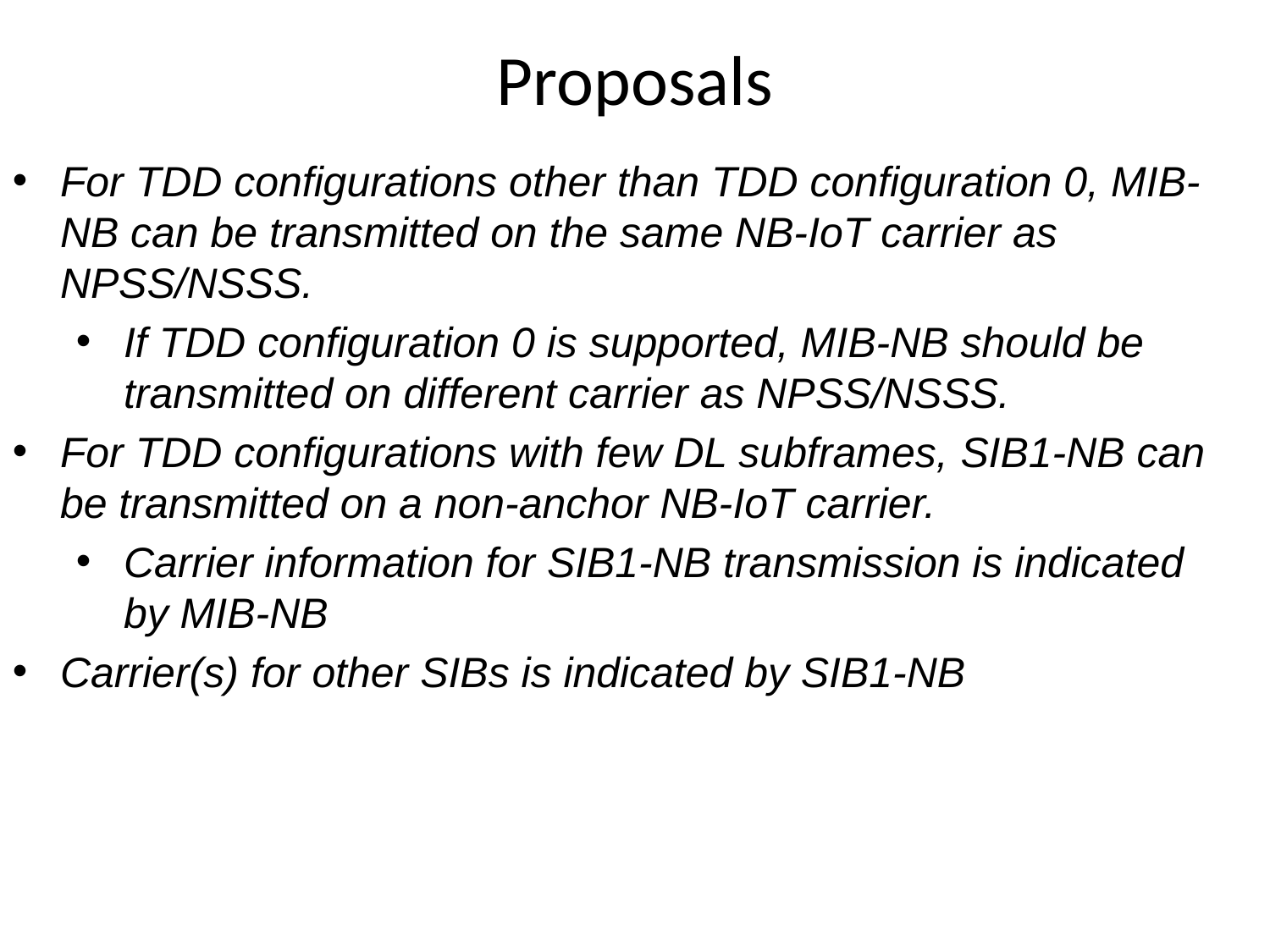

Proposals
For TDD configurations other than TDD configuration 0, MIB-NB can be transmitted on the same NB-IoT carrier as NPSS/NSSS.
If TDD configuration 0 is supported, MIB-NB should be transmitted on different carrier as NPSS/NSSS.
For TDD configurations with few DL subframes, SIB1-NB can be transmitted on a non-anchor NB-IoT carrier.
Carrier information for SIB1-NB transmission is indicated by MIB-NB
Carrier(s) for other SIBs is indicated by SIB1-NB